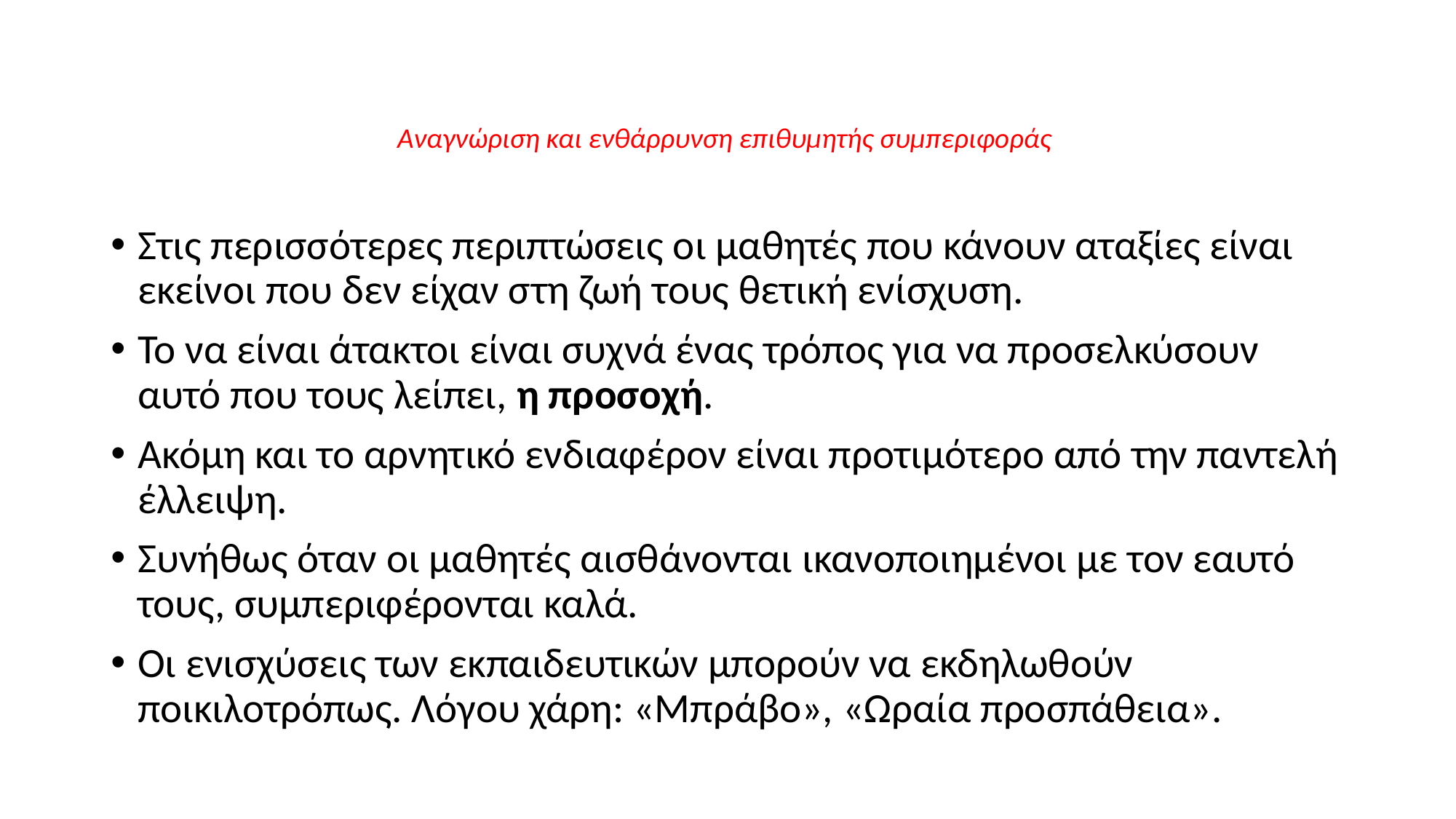

# Αναγνώριση και ενθάρρυνση επιθυμητής συμπεριφοράς
Στις περισσότερες περιπτώσεις οι μαθητές που κάνουν αταξίες είναι εκείνοι που δεν είχαν στη ζωή τους θετική ενίσχυση.
Το να είναι άτακτοι είναι συχνά ένας τρόπος για να προσελκύσουν αυτό που τους λείπει, η προσοχή.
Ακόμη και το αρνητικό ενδιαφέρον είναι προτιμότερο από την παντελή έλλειψη.
Συνήθως όταν οι μαθητές αισθάνονται ικανοποιημένοι με τον εαυτό τους, συμπεριφέρονται καλά.
Οι ενισχύσεις των εκπαιδευτικών μπορούν να εκδηλωθούν ποικιλοτρόπως. Λόγου χάρη: «Μπράβο», «Ωραία προσπάθεια».